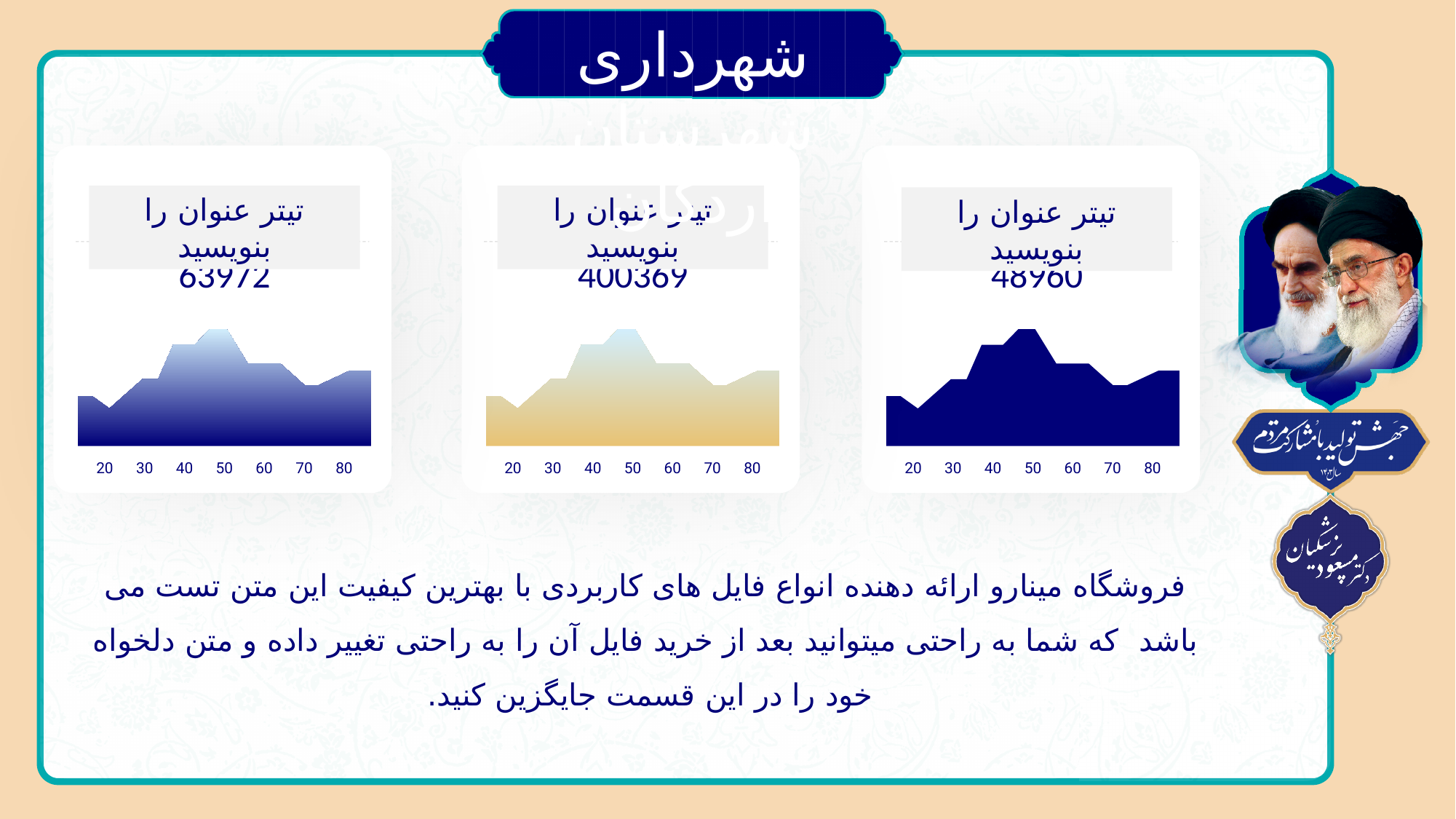

شهرداری شهرستان اردکان

تیتر عنوان را بنویسید
63972

20
30
40
50
60
70
80

تیتر عنوان را بنویسید
400369

20
30
40
50
60
70
80

تیتر عنوان را بنویسید
48960

20
30
40
50
60
70
80
فروشگاه مینارو ارائه دهنده انواع فایل های کاربردی با بهترین کیفیت این متن تست می باشد  که شما به راحتی میتوانید بعد از خرید فایل آن را به راحتی تغییر داده و متن دلخواه خود را در این قسمت جایگزین کنید.